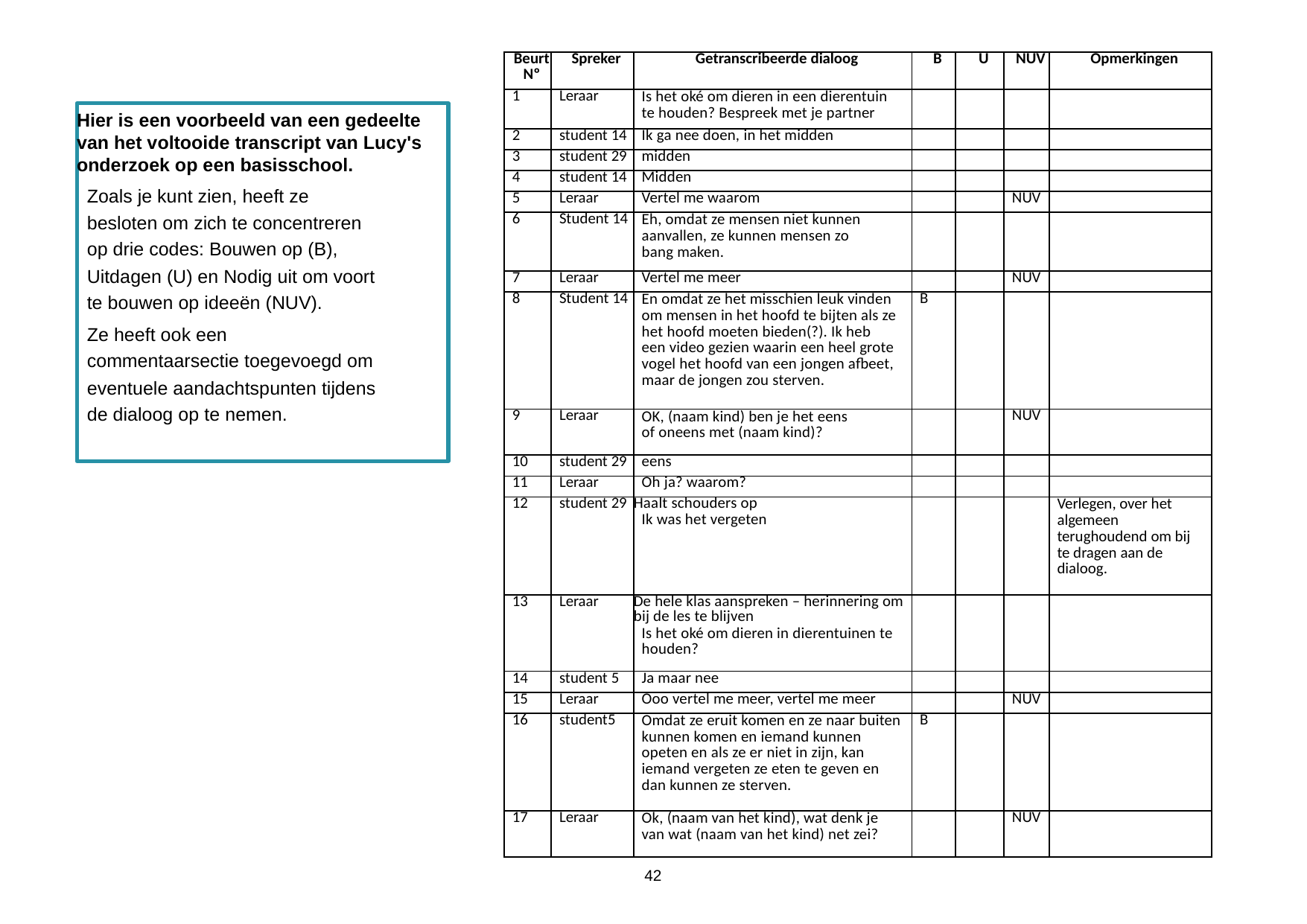

| Beurt Nº | Spreker | Getranscribeerde dialoog | B | U | NUV | Opmerkingen |
| --- | --- | --- | --- | --- | --- | --- |
| 1 | Leraar | Is het oké om dieren in een dierentuin te houden? Bespreek met je partner |  |  |  |  |
| 2 | student 14 | Ik ga nee doen, in het midden |  |  |  |  |
| 3 | student 29 | midden |  |  |  |  |
| 4 | student 14 | Midden |  |  |  |  |
| 5 | Leraar | Vertel me waarom |  |  | NUV |  |
| 6 | Student 14 | Eh, omdat ze mensen niet kunnen aanvallen, ze kunnen mensen zo bang maken. |  |  |  |  |
| 7 | Leraar | Vertel me meer |  |  | NUV |  |
| 8 | Student 14 | En omdat ze het misschien leuk vinden om mensen in het hoofd te bijten als ze het hoofd moeten bieden(?). Ik heb een video gezien waarin een heel grote vogel het hoofd van een jongen afbeet, maar de jongen zou sterven. | B |  |  |  |
| 9 | Leraar | OK, (naam kind) ben je het eens of oneens met (naam kind)? |  |  | NUV |  |
| 10 | student 29 | eens |  |  |  |  |
| 11 | Leraar | Oh ja? waarom? |  |  |  |  |
| 12 | student 29 | Haalt schouders op Ik was het vergeten |  |  |  | Verlegen, over het algemeen terughoudend om bij te dragen aan de dialoog. |
| 13 | Leraar | De hele klas aanspreken – herinnering om bij de les te blijven Is het oké om dieren in dierentuinen te houden? |  |  |  |  |
| 14 | student 5 | Ja maar nee |  |  |  |  |
| 15 | Leraar | Ooo vertel me meer, vertel me meer |  |  | NUV |  |
| 16 | student5 | Omdat ze eruit komen en ze naar buiten kunnen komen en iemand kunnen opeten en als ze er niet in zijn, kan iemand vergeten ze eten te geven en dan kunnen ze sterven. | B |  |  |  |
| 17 | Leraar | Ok, (naam van het kind), wat denk je van wat (naam van het kind) net zei? |  |  | NUV |  |
Hier is een voorbeeld van een gedeelte van het voltooide transcript van Lucy's onderzoek op een basisschool.
Zoals je kunt zien, heeft ze besloten om zich te concentreren op drie codes: Bouwen op (B), Uitdagen (U) en Nodig uit om voort te bouwen op ideeën (NUV).
Ze heeft ook een commentaarsectie toegevoegd om eventuele aandachtspunten tijdens de dialoog op te nemen.

42